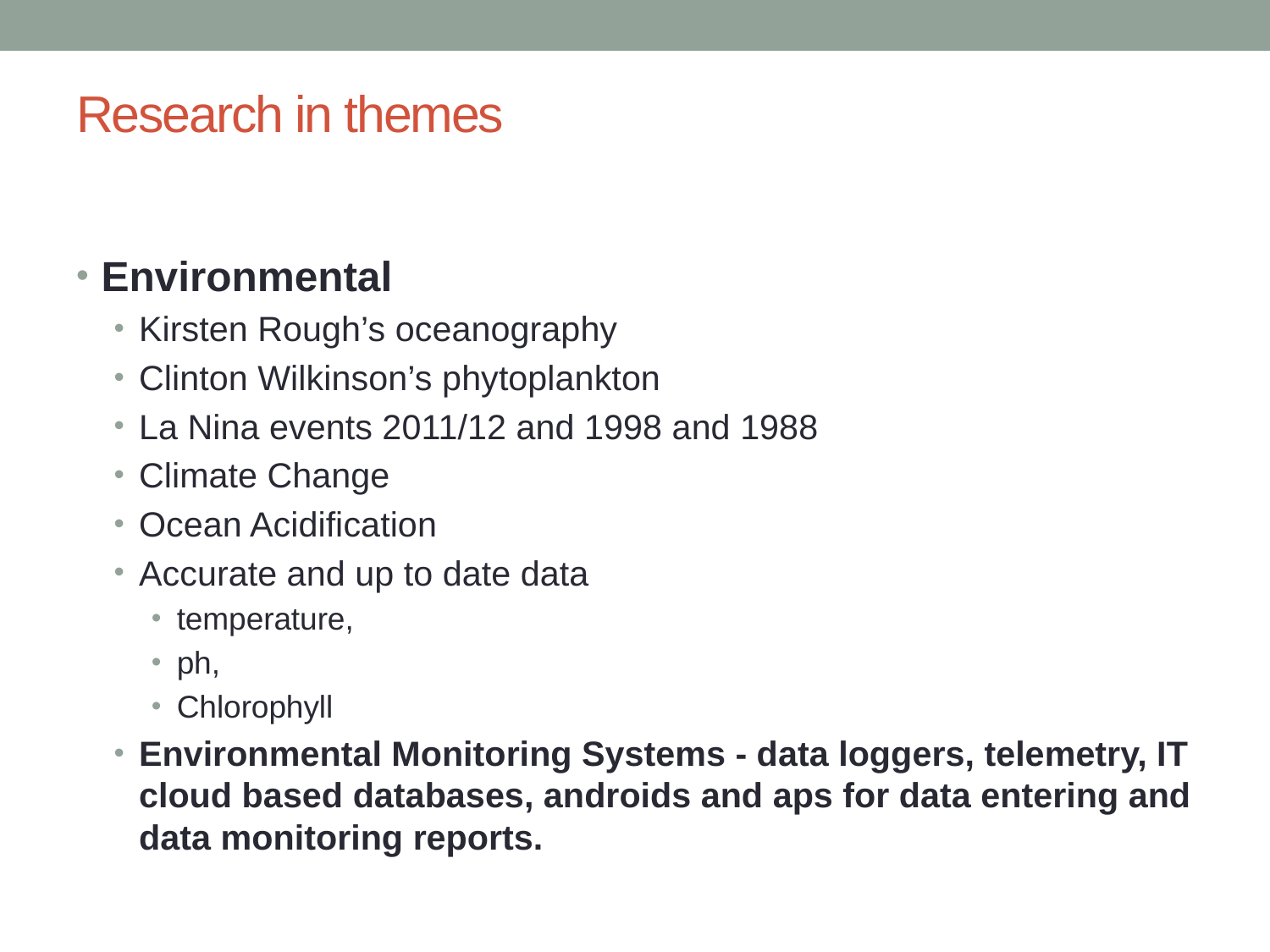

# Research in themes
Environmental
Kirsten Rough’s oceanography
Clinton Wilkinson’s phytoplankton
La Nina events 2011/12 and 1998 and 1988
Climate Change
Ocean Acidification
Accurate and up to date data
temperature,
ph,
Chlorophyll
Environmental Monitoring Systems - data loggers, telemetry, IT cloud based databases, androids and aps for data entering and data monitoring reports.